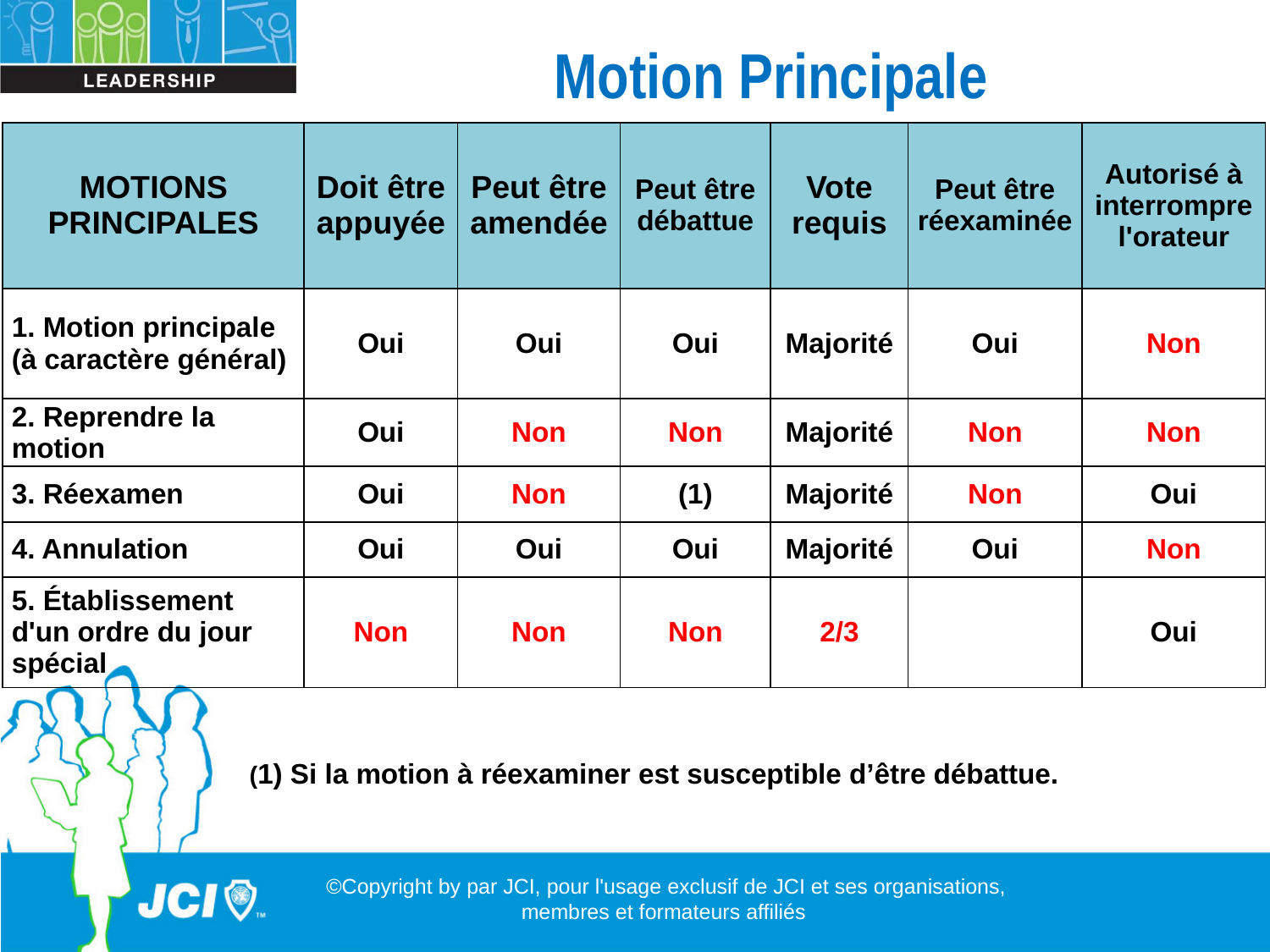

# Motion Principale
| MOTIONS PRINCIPALES | Doit être appuyée | Peut être amendée | Peut être débattue | Vote requis | Peut être réexaminée | Autorisé à interrompre l'orateur |
| --- | --- | --- | --- | --- | --- | --- |
| 1. Motion principale (à caractère général) | Oui | Oui | Oui | Majorité | Oui | Non |
| 2. Reprendre la motion | Oui | Non | Non | Majorité | Non | Non |
| 3. Réexamen | Oui | Non | (1) | Majorité | Non | Oui |
| 4. Annulation | Oui | Oui | Oui | Majorité | Oui | Non |
| 5. Établissement d'un ordre du jour spécial | Non | Non | Non | 2/3 |  | Oui |
(1) Si la motion à réexaminer est susceptible d’être débattue.
©Copyright by par JCI, pour l'usage exclusif de JCI et ses organisations, membres et formateurs affiliés